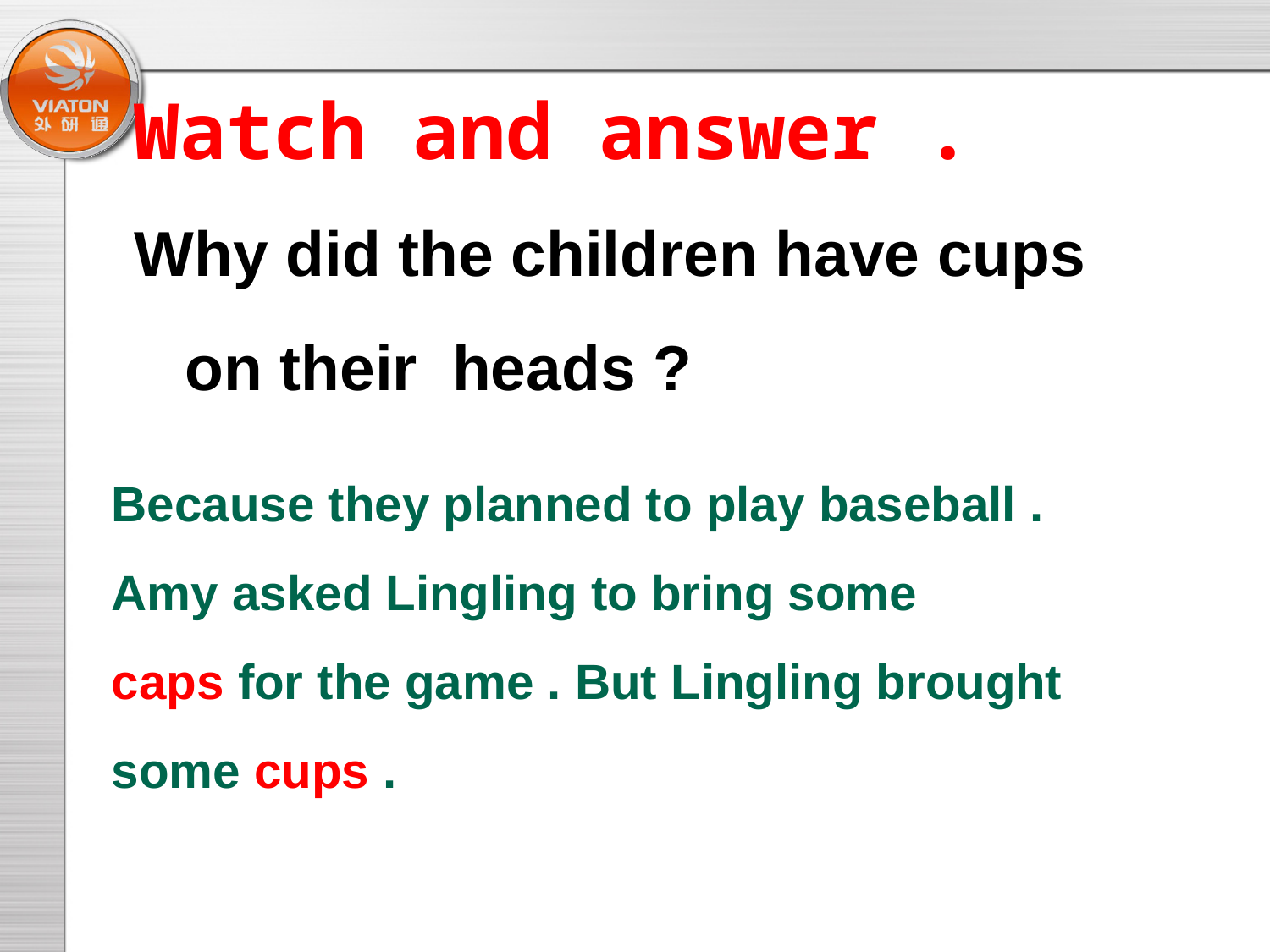

Watch and answer .
   Why did the children have cups on their  heads ?
Because they planned to play baseball .
Amy asked Lingling to bring some
caps for the game . But Lingling brought some cups .